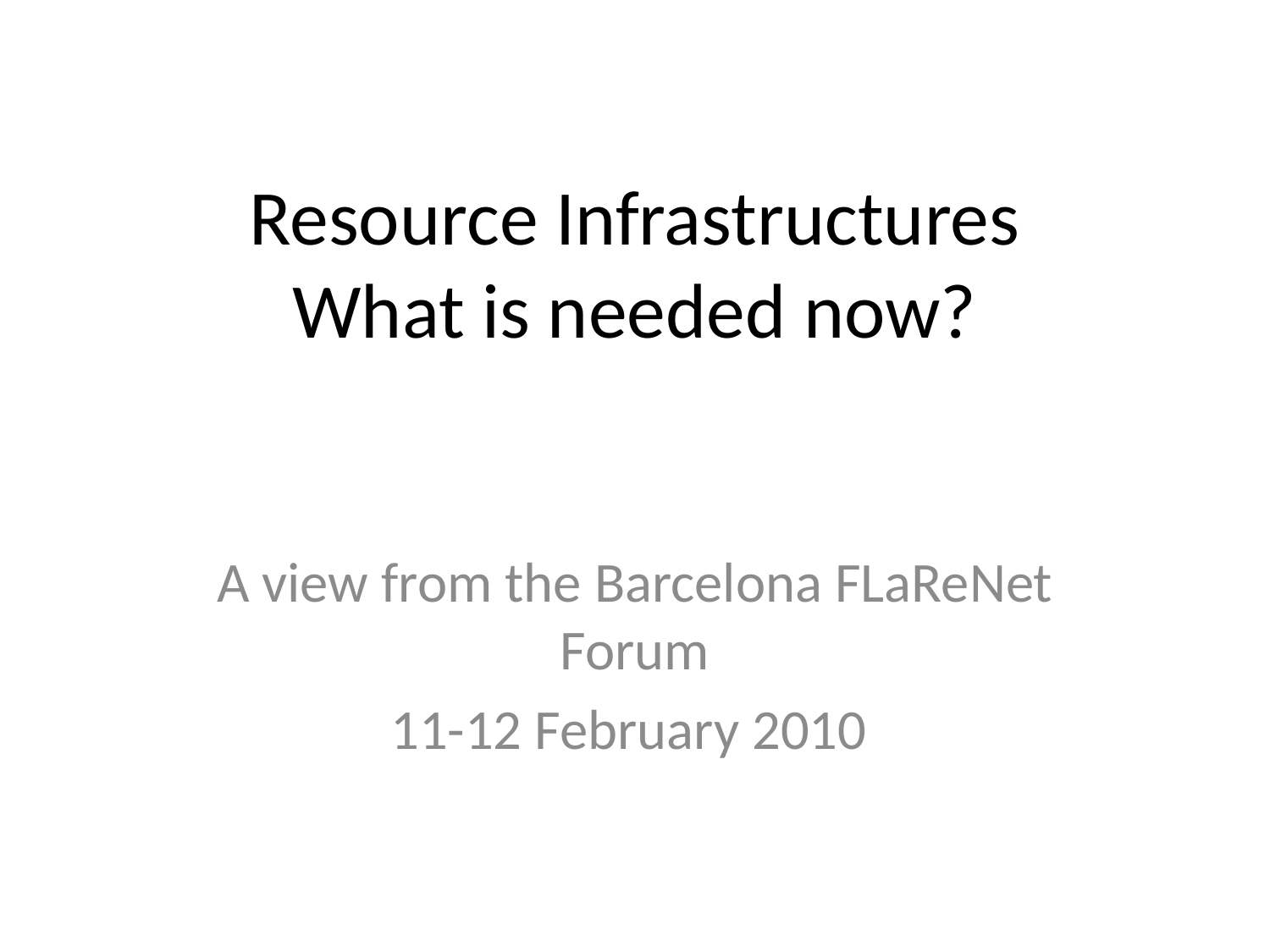

# Resource Infrastructures What is needed now?
A view from the Barcelona FLaReNet Forum
11-12 February 2010